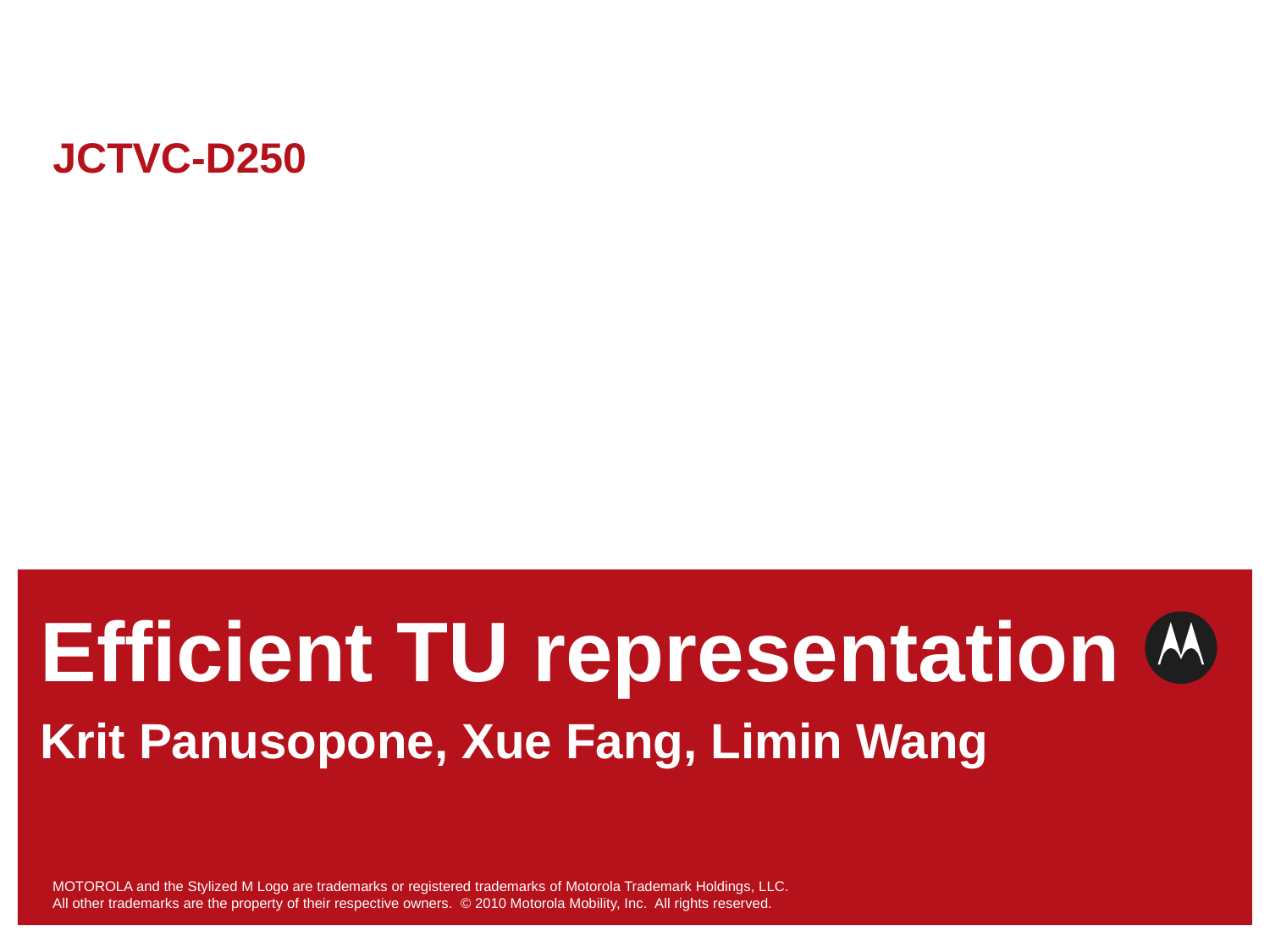

# JCTVC-D250
Efficient TU representation
Krit Panusopone, Xue Fang, Limin Wang